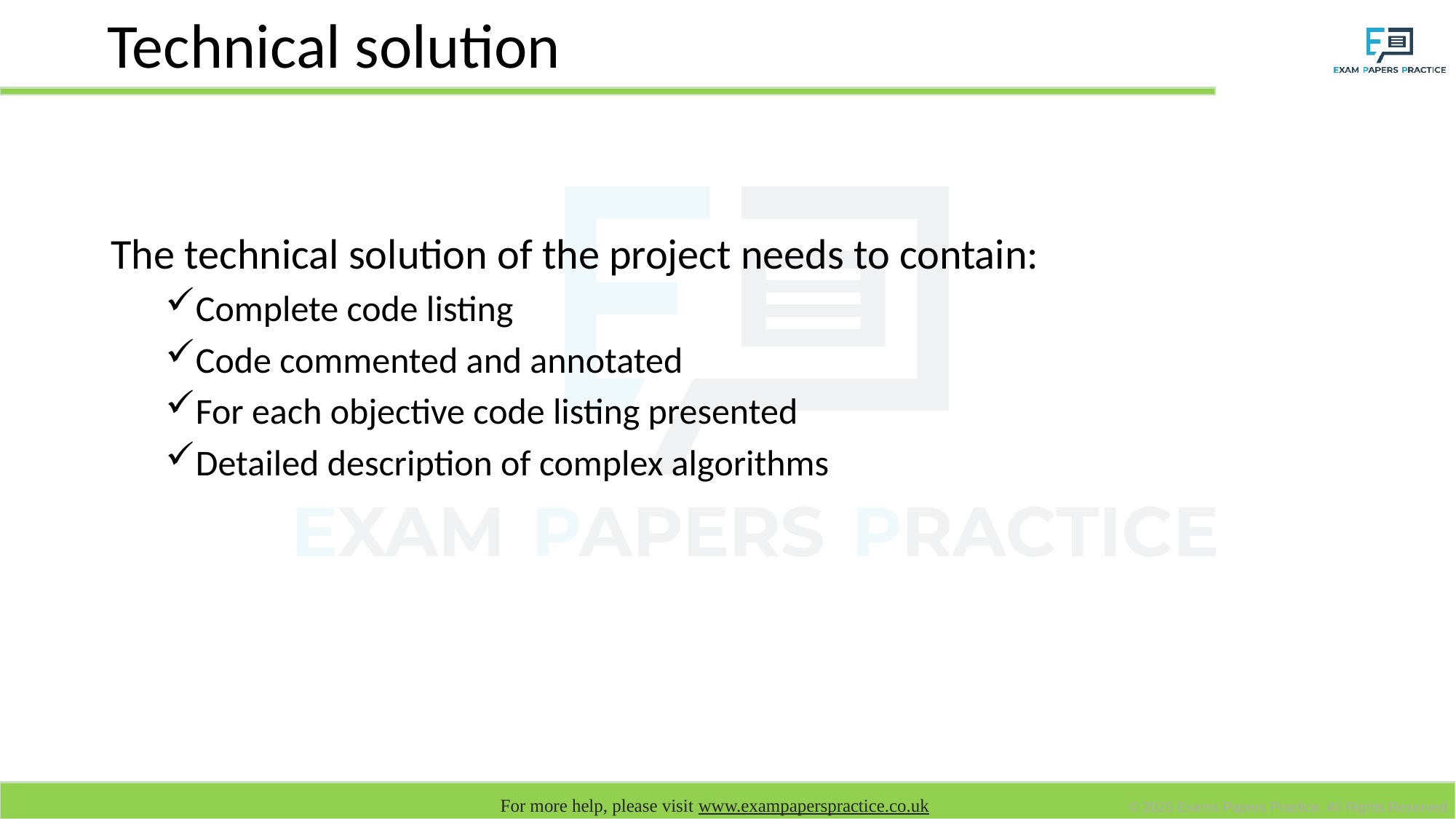

# Technical solution
The technical solution of the project needs to contain:
Complete code listing
Code commented and annotated
For each objective code listing presented
Detailed description of complex algorithms